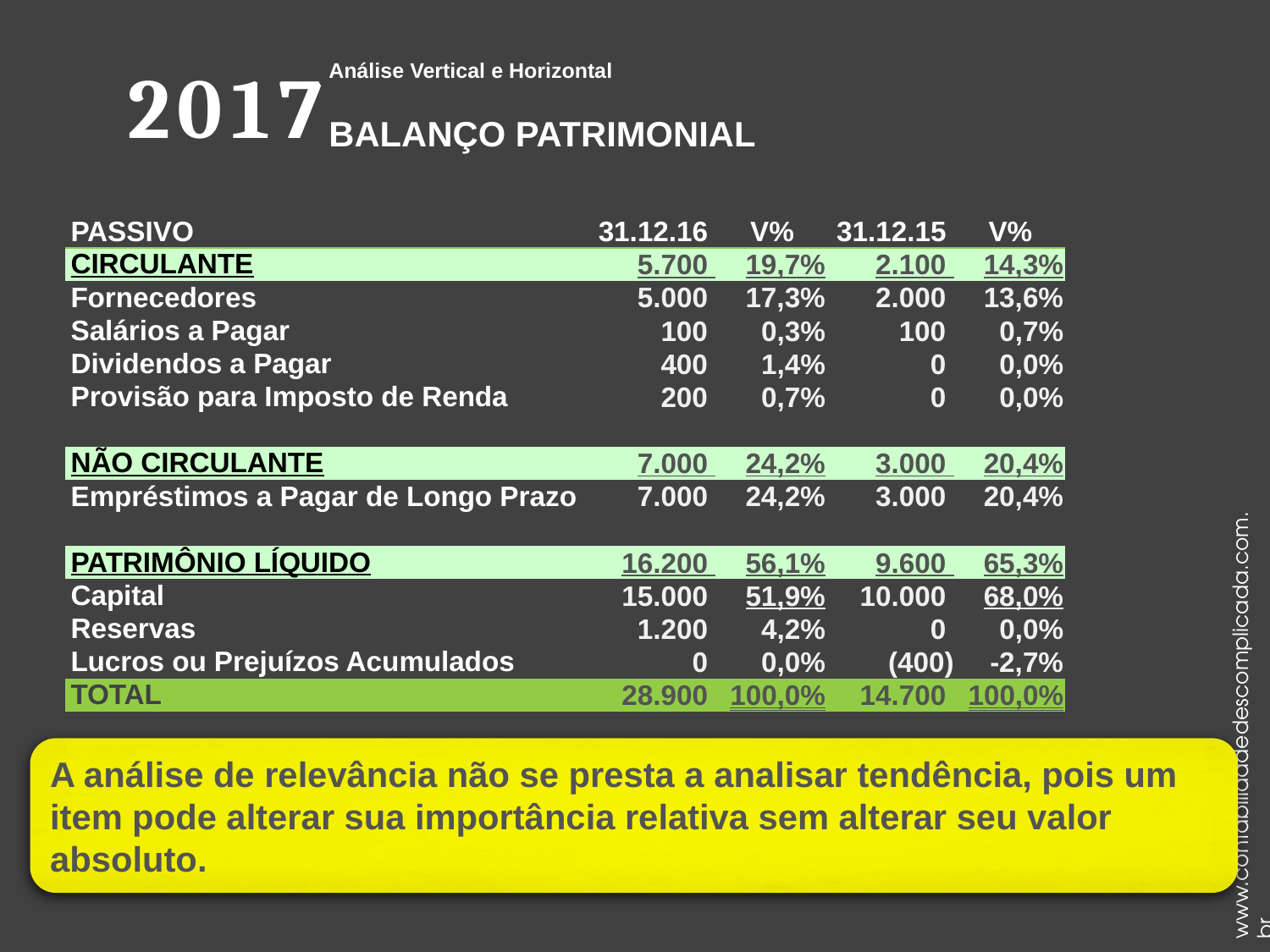

| 2017 | Análise Vertical e Horizontal |  |  |  |  |
| --- | --- | --- | --- | --- | --- |
|  | BALANÇO PATRIMONIAL |  |  |  |  |
|  |  |  |  |  |  |
| PASSIVO |  | 31.12.16 | V% | 31.12.15 | V% |
| CIRCULANTE |  | 5.700 | 19,7% | 2.100 | 14,3% |
| Fornecedores |  | 5.000 | 17,3% | 2.000 | 13,6% |
| Salários a Pagar |  | 100 | 0,3% | 100 | 0,7% |
| Dividendos a Pagar |  | 400 | 1,4% | 0 | 0,0% |
| Provisão para Imposto de Renda |  | 200 | 0,7% | 0 | 0,0% |
|  |  |  |  |  |  |
| NÃO CIRCULANTE |  | 7.000 | 24,2% | 3.000 | 20,4% |
| Empréstimos a Pagar de Longo Prazo |  | 7.000 | 24,2% | 3.000 | 20,4% |
|  |  |  |  |  |  |
| PATRIMÔNIO LÍQUIDO |  | 16.200 | 56,1% | 9.600 | 65,3% |
| Capital |  | 15.000 | 51,9% | 10.000 | 68,0% |
| Reservas |  | 1.200 | 4,2% | 0 | 0,0% |
| Lucros ou Prejuízos Acumulados |  | 0 | 0,0% | (400) | -2,7% |
| TOTAL |  | 28.900 | 100,0% | 14.700 | 100,0% |
A análise de relevância não se presta a analisar tendência, pois um item pode alterar sua importância relativa sem alterar seu valor absoluto.